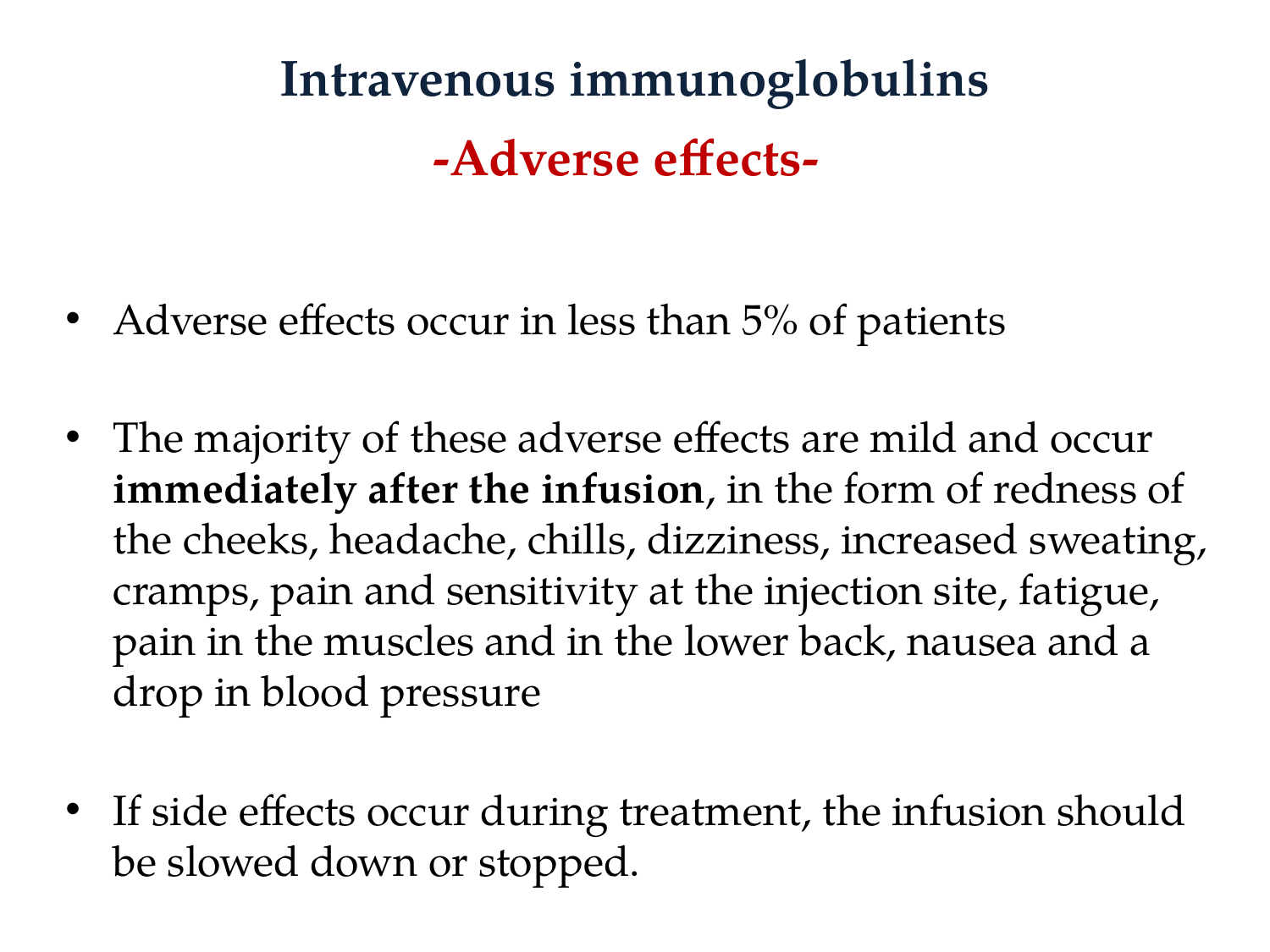

# Intravenous immunoglobulins -Adverse effects-
Adverse effects occur in less than 5% of patients

The majority of these adverse effects are mild and occur immediately after the infusion, in the form of redness of the cheeks, headache, chills, dizziness, increased sweating, cramps, pain and sensitivity at the injection site, fatigue, pain in the muscles and in the lower back, nausea and a drop in blood pressure

If side effects occur during treatment, the infusion should be slowed down or stopped.